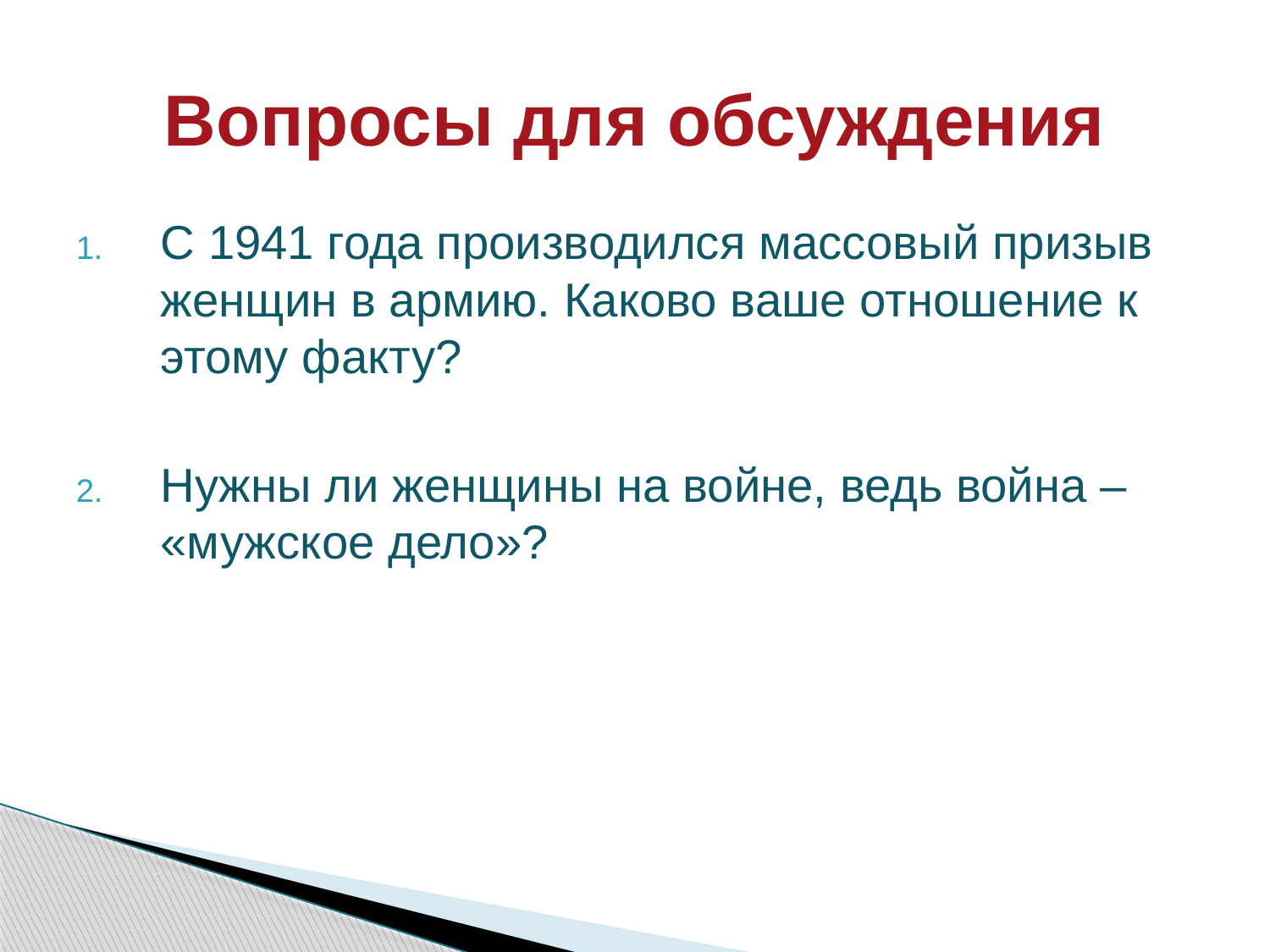

# Вопросы для обсуждения
С 1941 года производился массовый призыв женщин в армию. Каково ваше отношение к этому факту?

Нужны ли женщины на войне, ведь война – «мужское дело»?